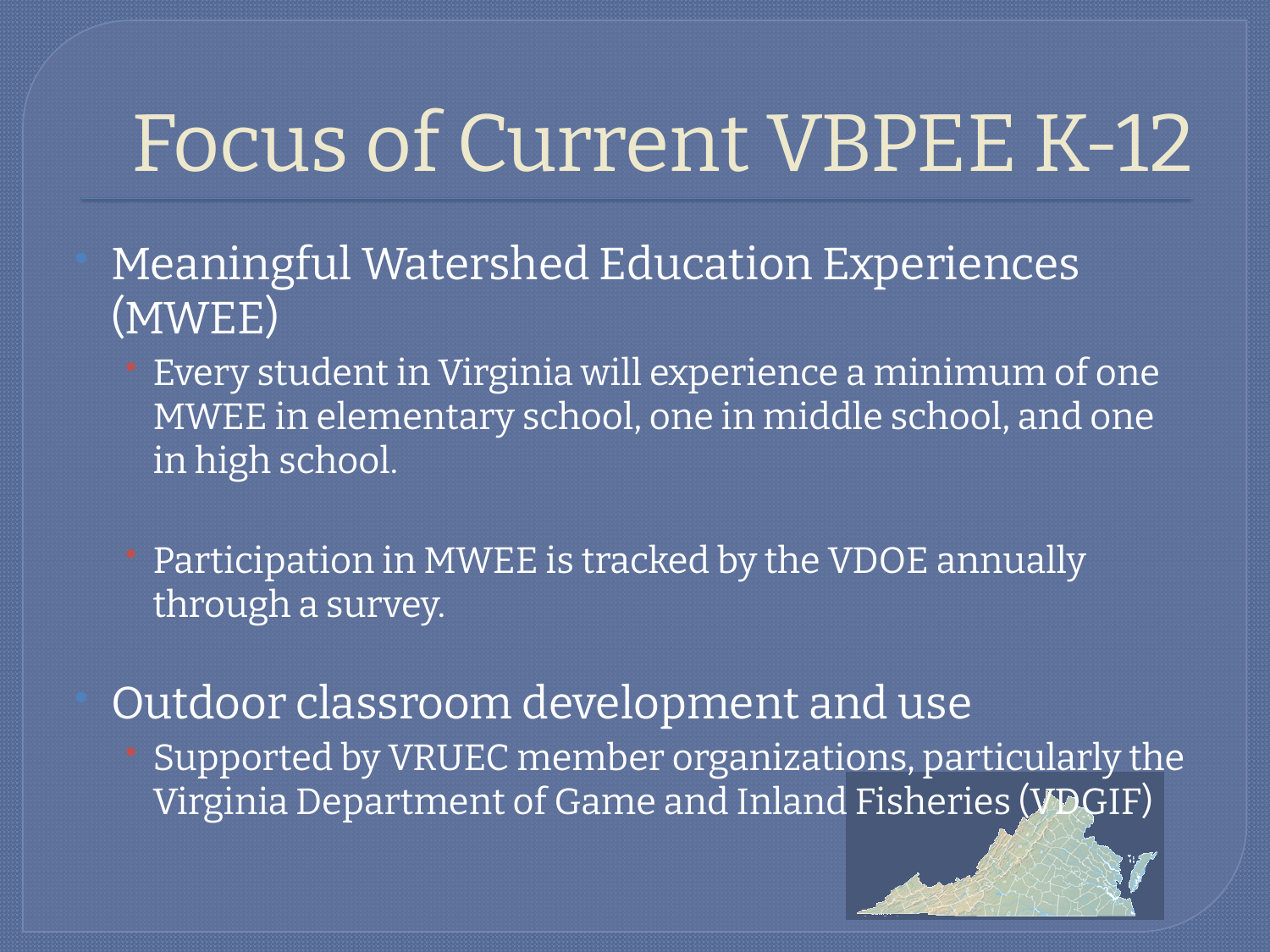

# Focus of Current VBPEE K-12
Meaningful Watershed Education Experiences (MWEE)
Every student in Virginia will experience a minimum of one MWEE in elementary school, one in middle school, and one in high school.

Participation in MWEE is tracked by the VDOE annually through a survey.

Outdoor classroom development and use
Supported by VRUEC member organizations, particularly the Virginia Department of Game and Inland Fisheries (VDGIF)